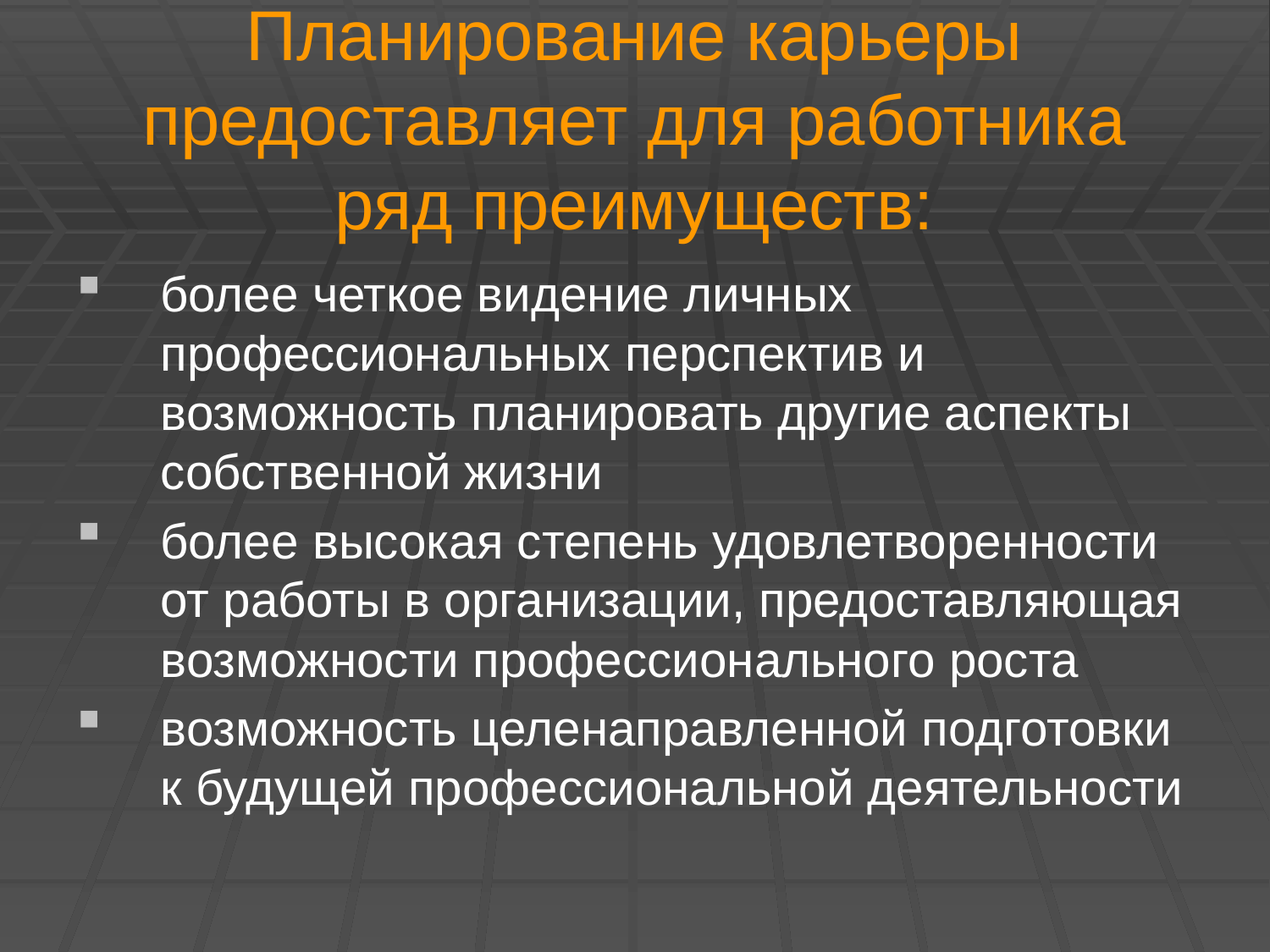

# Планирование карьеры предоставляет для работника ряд преимуществ:
более четкое видение личных профессиональных перспектив и возможность планировать другие аспекты собственной жизни
более высокая степень удовлетворенности от работы в организации, предоставляющая возможности профессионального роста
возможность целенаправленной подготовки к будущей профессиональной деятельности